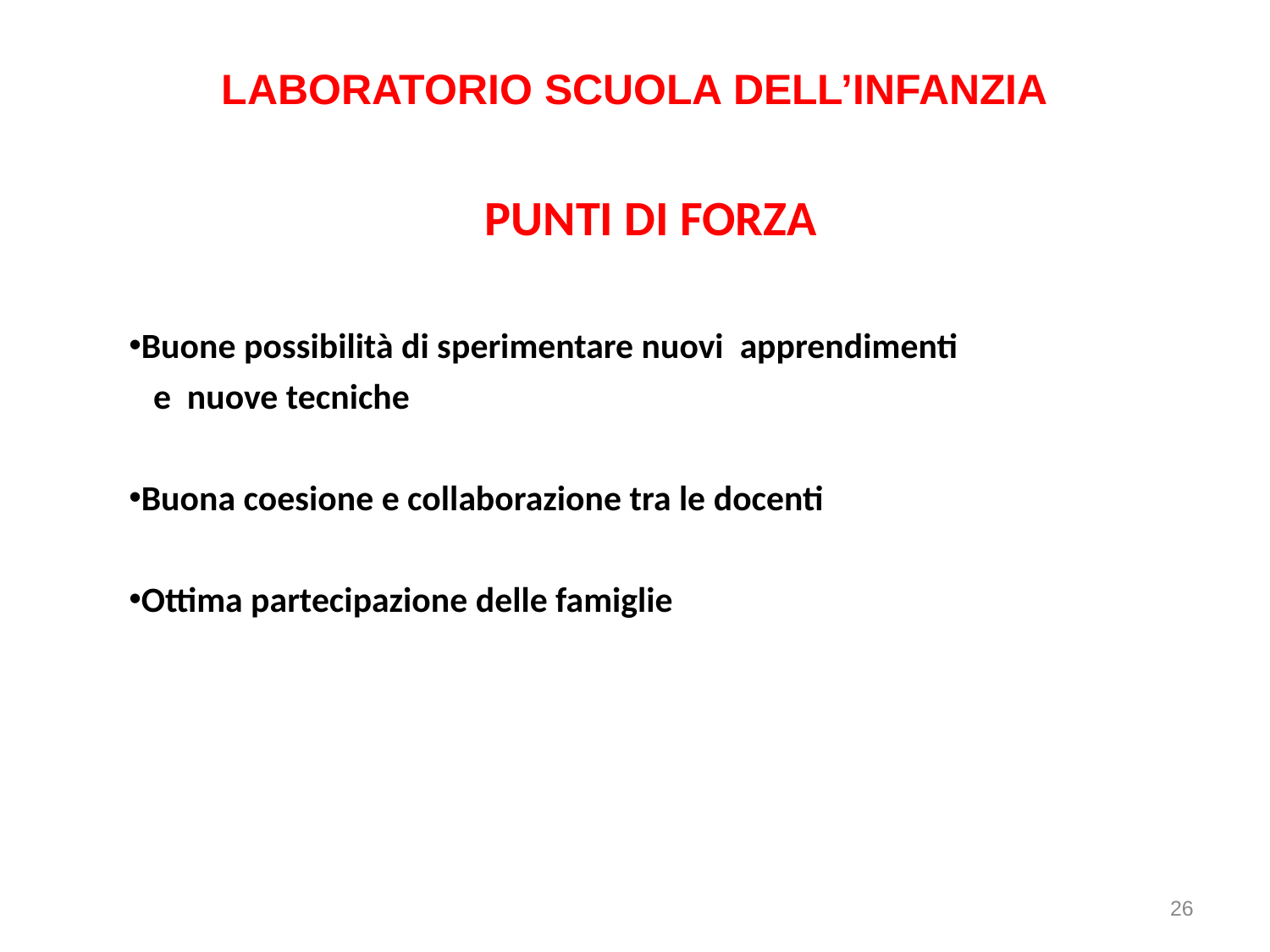

# LABORATORIO SCUOLA DELL’INFANZIA
PUNTI DI FORZA

Buone possibilità di sperimentare nuovi  apprendimenti
   e  nuove tecniche

Buona coesione e collaborazione tra le docenti

Ottima partecipazione delle famiglie

26